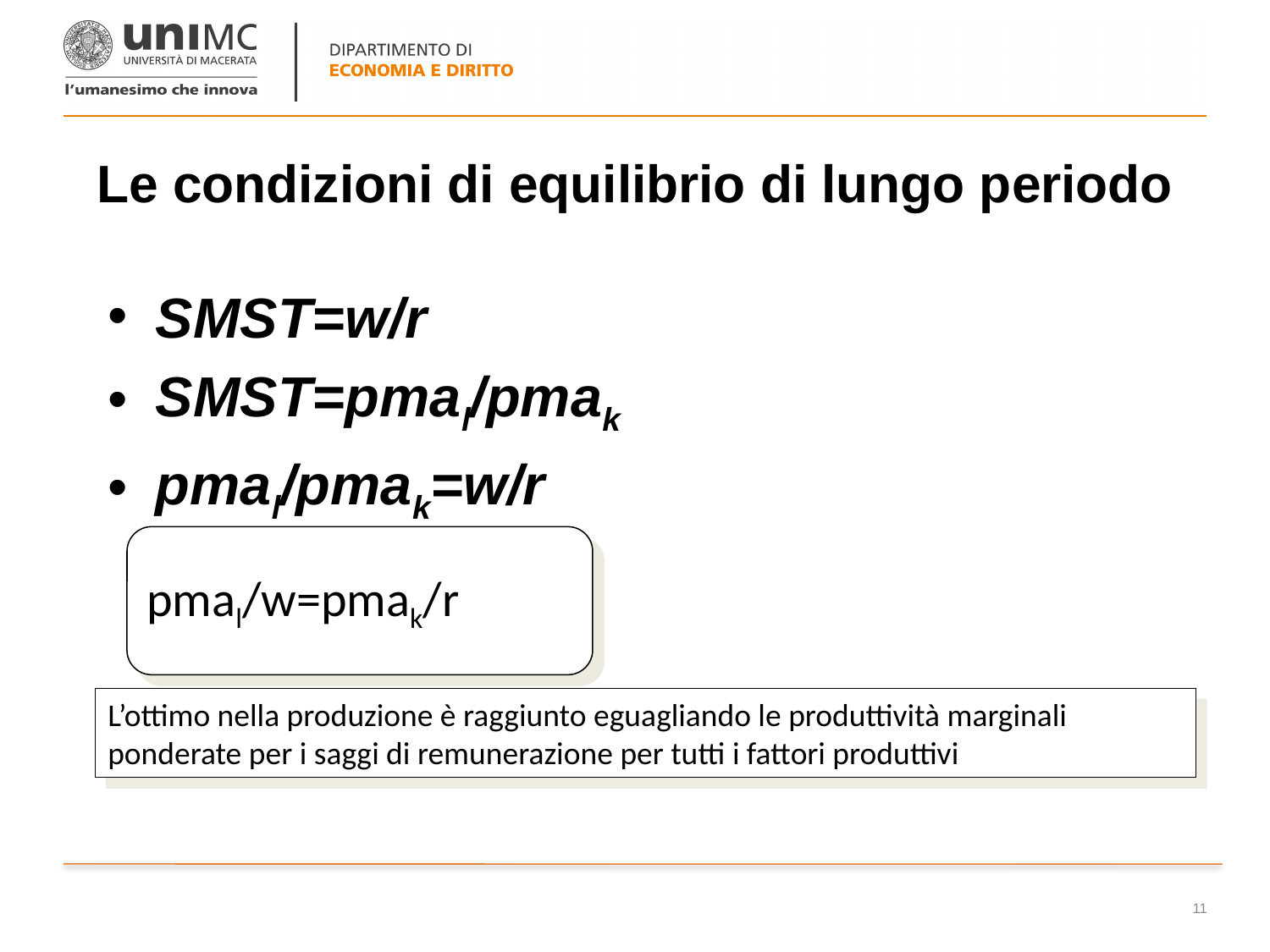

# Le condizioni di equilibrio di lungo periodo
SMST=w/r
SMST=pmal/pmak
pmal/pmak=w/r

pmal/w=pmak/r
L’ottimo nella produzione è raggiunto eguagliando le produttività marginali ponderate per i saggi di remunerazione per tutti i fattori produttivi
11